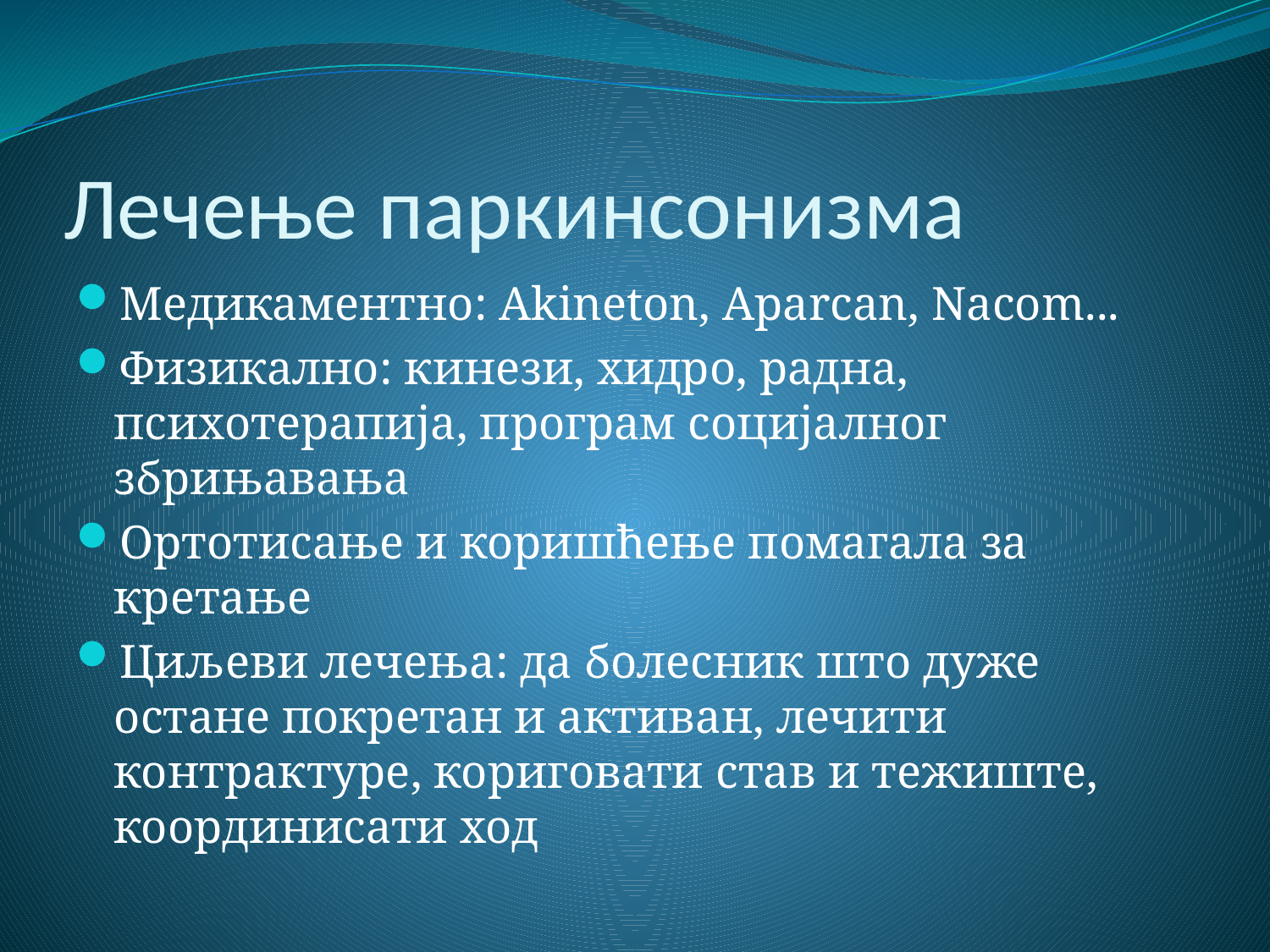

# Лечење паркинсонизма
Медикаментно: Аkineton, Аparcan, Nacom...
Физикално: кинези, хидро, радна, психотерапија, програм социјалног збрињавања
Ортотисање и коришћење помагала за кретање
Циљеви лечења: да болесник што дуже остане покретан и активан, лечити контрактуре, кориговати став и тежиште, координисати ход